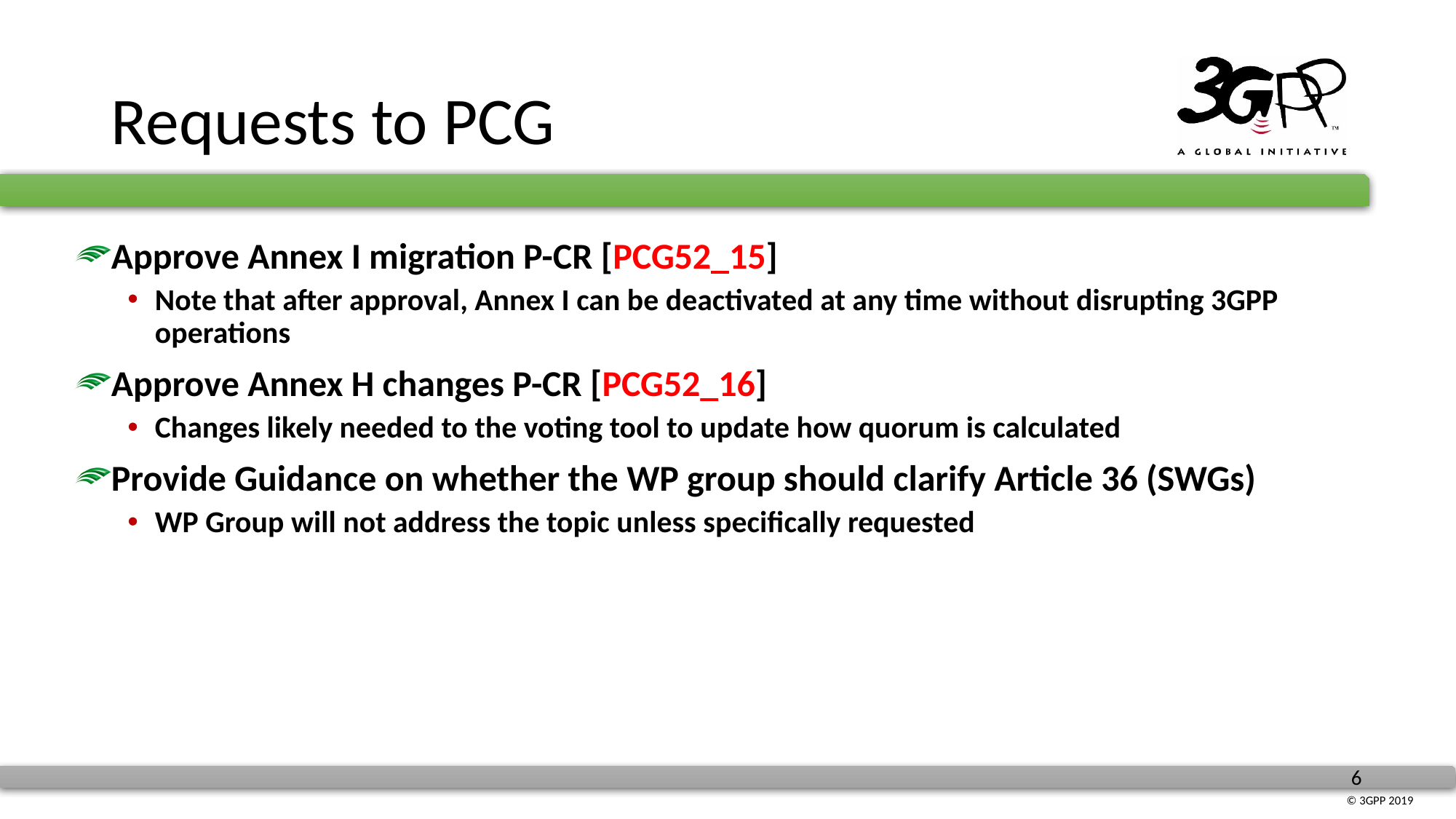

# Requests to PCG
Approve Annex I migration P-CR [PCG52_15]
Note that after approval, Annex I can be deactivated at any time without disrupting 3GPP operations
Approve Annex H changes P-CR [PCG52_16]
Changes likely needed to the voting tool to update how quorum is calculated
Provide Guidance on whether the WP group should clarify Article 36 (SWGs)
WP Group will not address the topic unless specifically requested